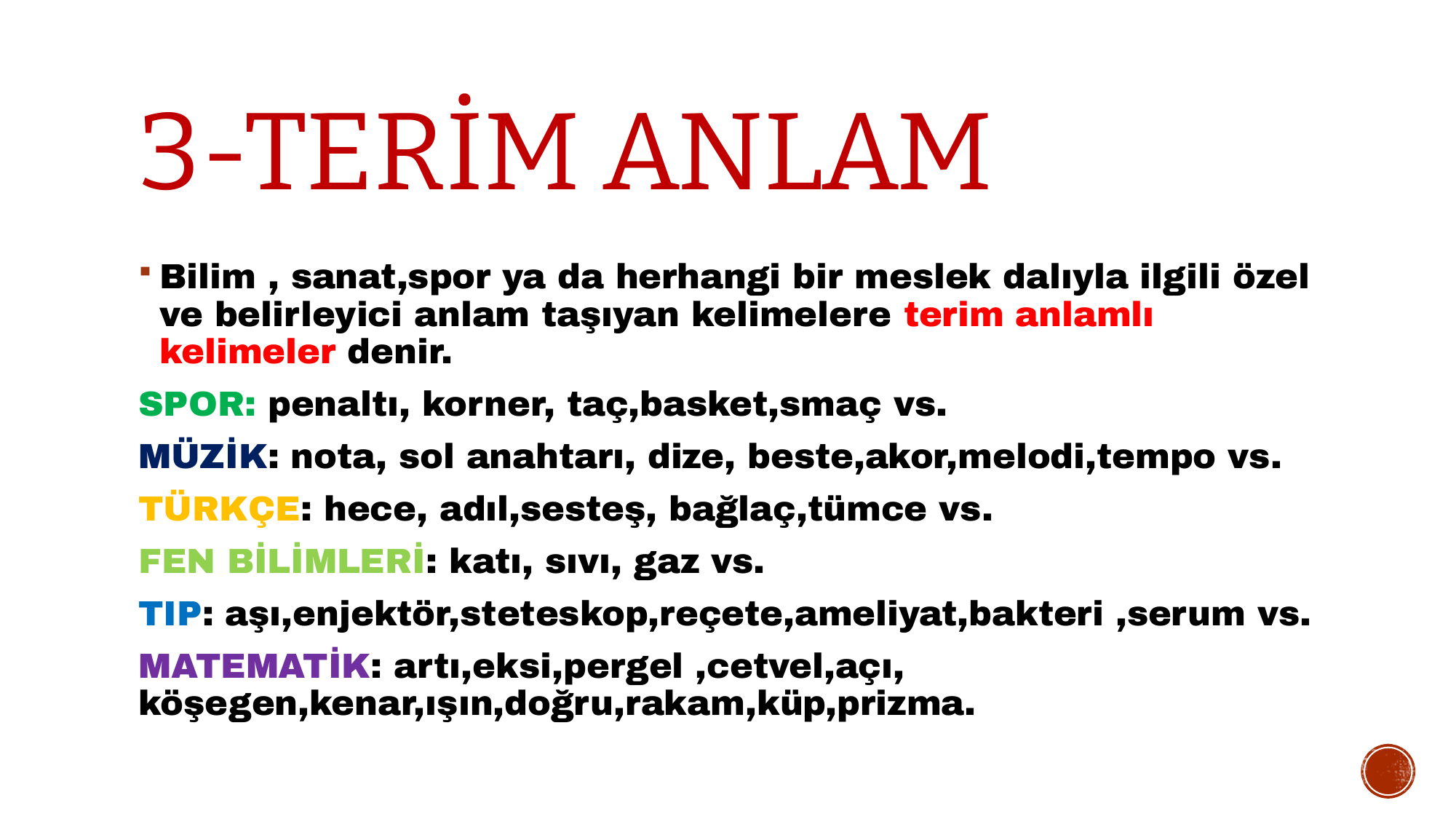

# 3-TERİM ANLAM
Bilim , sanat,spor ya da herhangi bir meslek dalıyla ilgili özel ve belirleyici anlam taşıyan kelimelere terim anlamlı kelimeler denir.
SPOR: penaltı, korner, taç,basket,smaç vs.
MÜZİK: nota, sol anahtarı, dize, beste,akor,melodi,tempo vs.
TÜRKÇE: hece, adıl,sesteş, bağlaç,tümce vs.
FEN BİLİMLERİ: katı, sıvı, gaz vs.
TIP: aşı,enjektör,steteskop,reçete,ameliyat,bakteri ,serum vs.
MATEMATİK: artı,eksi,pergel ,cetvel,açı, köşegen,kenar,ışın,doğru,rakam,küp,prizma.